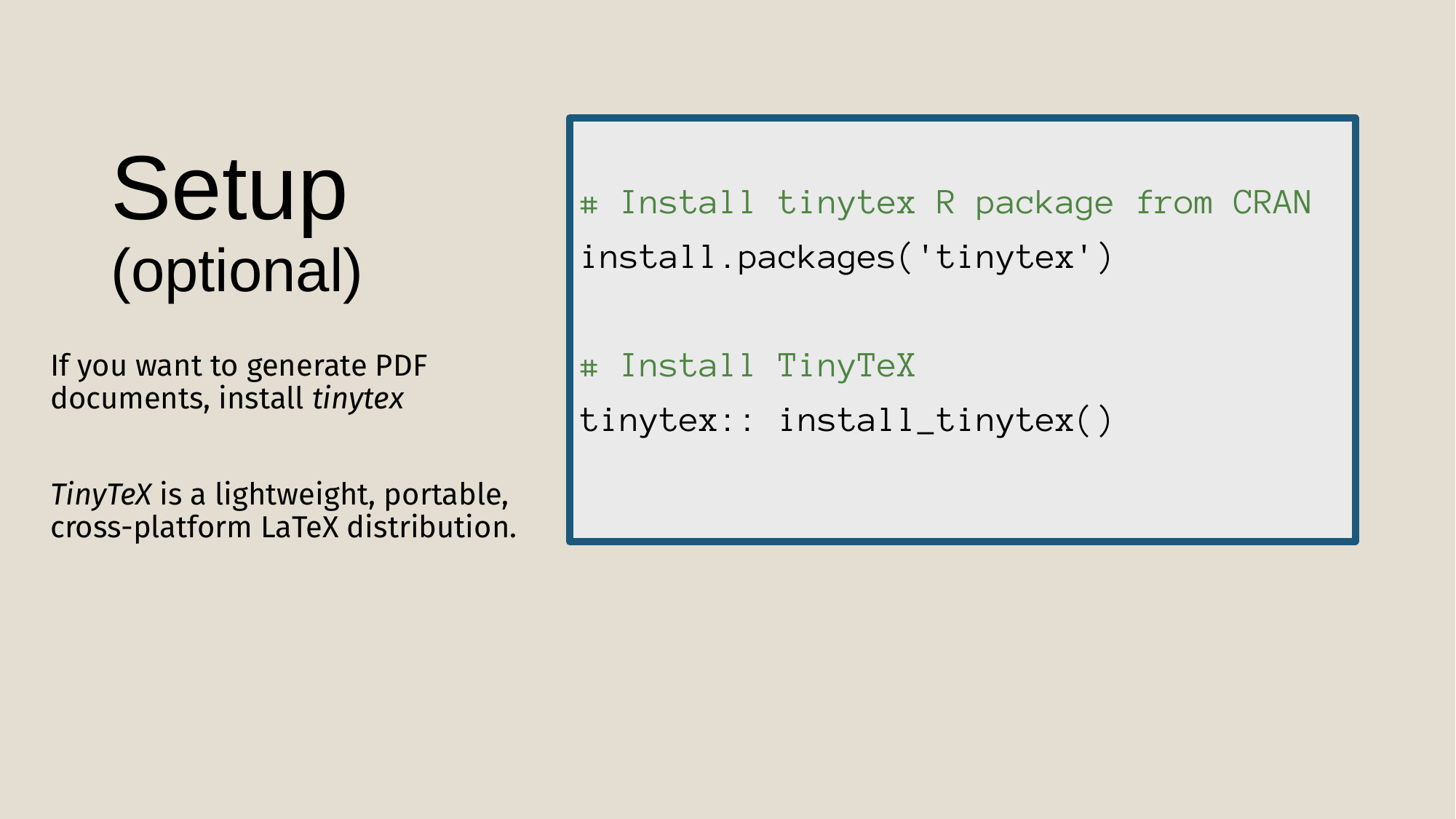

# Install tinytex R package from CRAN
install.packages('tinytex')

# Install TinyTeX
tinytex:: install_tinytex()

# Setup (optional)
If you want to generate PDF documents, install tinytex

TinyTeX is a lightweight, portable, cross-platform LaTeX distribution.